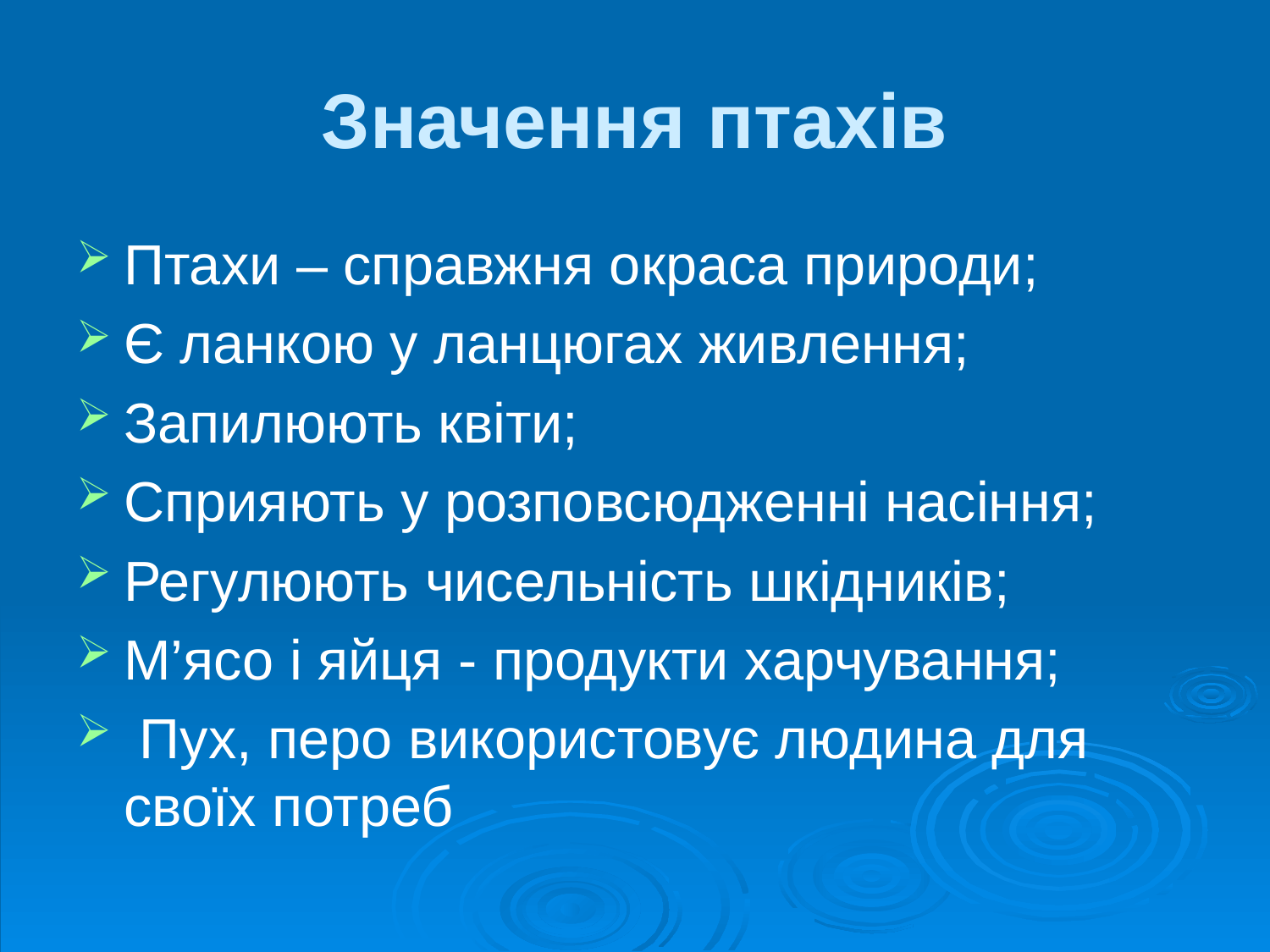

# Значення птахів
Птахи – справжня окраса природи;
Є ланкою у ланцюгах живлення;
Запилюють квіти;
Сприяють у розповсюдженні насіння;
Регулюють чисельність шкідників;
М’ясо і яйця - продукти харчування;
 Пух, перо використовує людина для своїх потреб